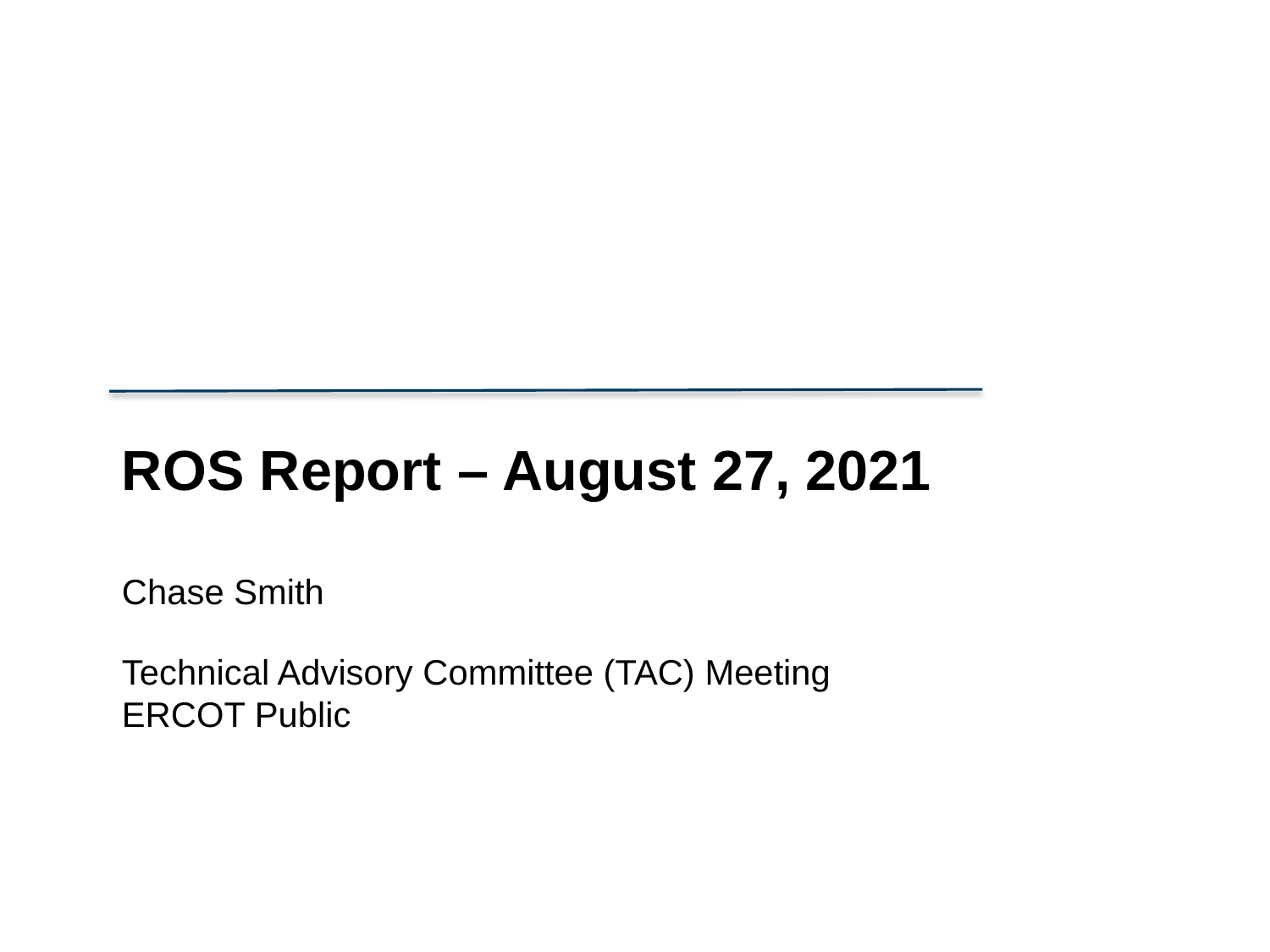

ROS Report – August 27, 2021

Chase Smith

Technical Advisory Committee (TAC) Meeting
ERCOT Public